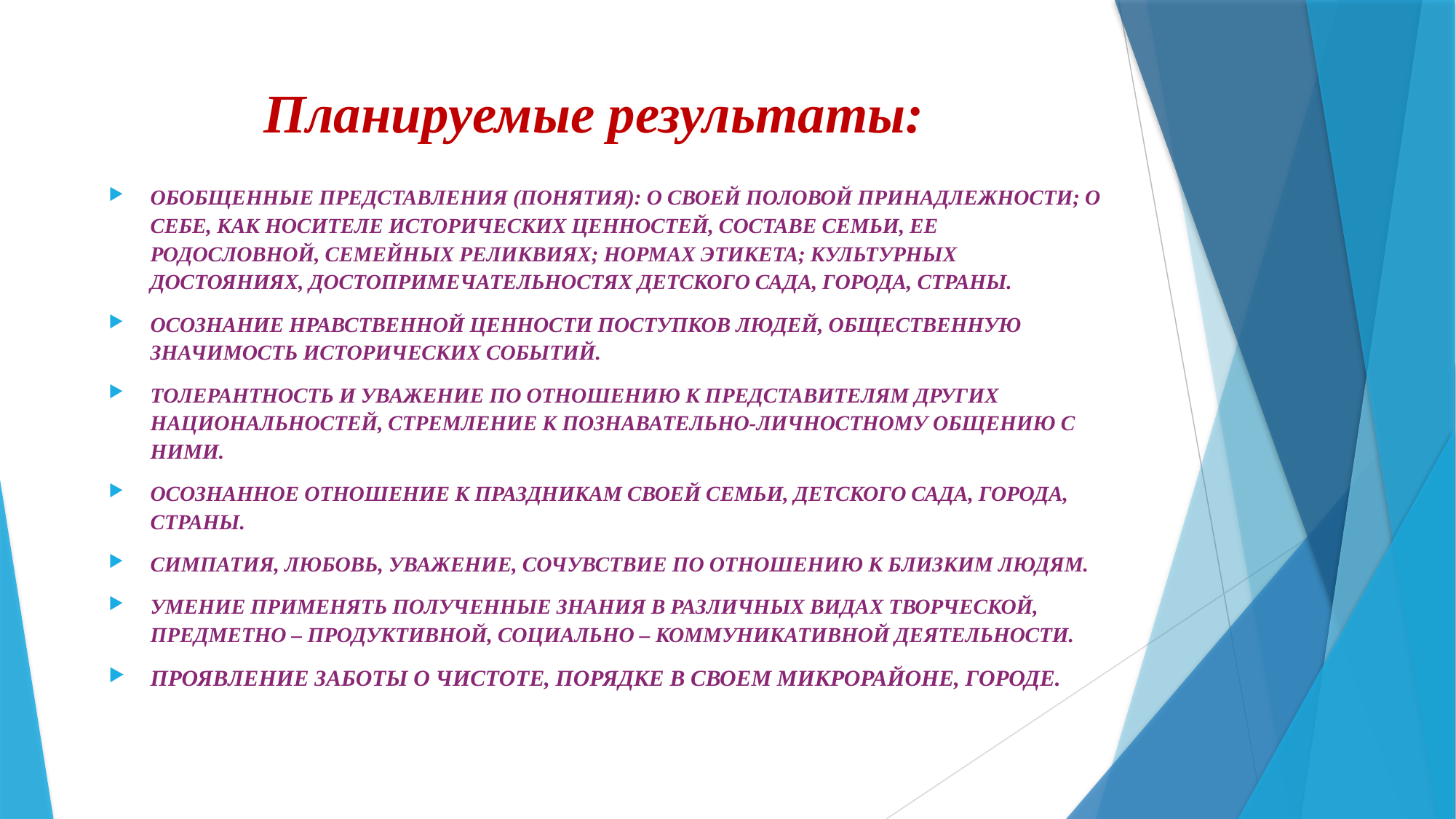

# Планируемые результаты:
ОБОБЩЕННЫЕ ПРЕДСТАВЛЕНИЯ (ПОНЯТИЯ): О СВОЕЙ ПОЛОВОЙ ПРИНАДЛЕЖНОСТИ; О СЕБЕ, КАК НОСИТЕЛЕ ИСТОРИЧЕСКИХ ЦЕННОСТЕЙ, СОСТАВЕ СЕМЬИ, ЕЕ РОДОСЛОВНОЙ, СЕМЕЙНЫХ РЕЛИКВИЯХ; НОРМАХ ЭТИКЕТА; КУЛЬТУРНЫХ ДОСТОЯНИЯХ, ДОСТОПРИМЕЧАТЕЛЬНОСТЯХ ДЕТСКОГО САДА, ГОРОДА, СТРАНЫ.
ОСОЗНАНИЕ НРАВСТВЕННОЙ ЦЕННОСТИ ПОСТУПКОВ ЛЮДЕЙ, ОБЩЕСТВЕННУЮ ЗНАЧИМОСТЬ ИСТОРИЧЕСКИХ СОБЫТИЙ.
ТОЛЕРАНТНОСТЬ И УВАЖЕНИЕ ПО ОТНОШЕНИЮ К ПРЕДСТАВИТЕЛЯМ ДРУГИХ НАЦИОНАЛЬНОСТЕЙ, СТРЕМЛЕНИЕ К ПОЗНАВАТЕЛЬНО-ЛИЧНОСТНОМУ ОБЩЕНИЮ С НИМИ.
ОСОЗНАННОЕ ОТНОШЕНИЕ К ПРАЗДНИКАМ СВОЕЙ СЕМЬИ, ДЕТСКОГО САДА, ГОРОДА, СТРАНЫ.
СИМПАТИЯ, ЛЮБОВЬ, УВАЖЕНИЕ, СОЧУВСТВИЕ ПО ОТНОШЕНИЮ К БЛИЗКИМ ЛЮДЯМ.
УМЕНИЕ ПРИМЕНЯТЬ ПОЛУЧЕННЫЕ ЗНАНИЯ В РАЗЛИЧНЫХ ВИДАХ ТВОРЧЕСКОЙ, ПРЕДМЕТНО – ПРОДУКТИВНОЙ, СОЦИАЛЬНО – КОММУНИКАТИВНОЙ ДЕЯТЕЛЬНОСТИ.
ПРОЯВЛЕНИЕ ЗАБОТЫ О ЧИСТОТЕ, ПОРЯДКЕ В СВОЕМ МИКРОРАЙОНЕ, ГОРОДЕ.